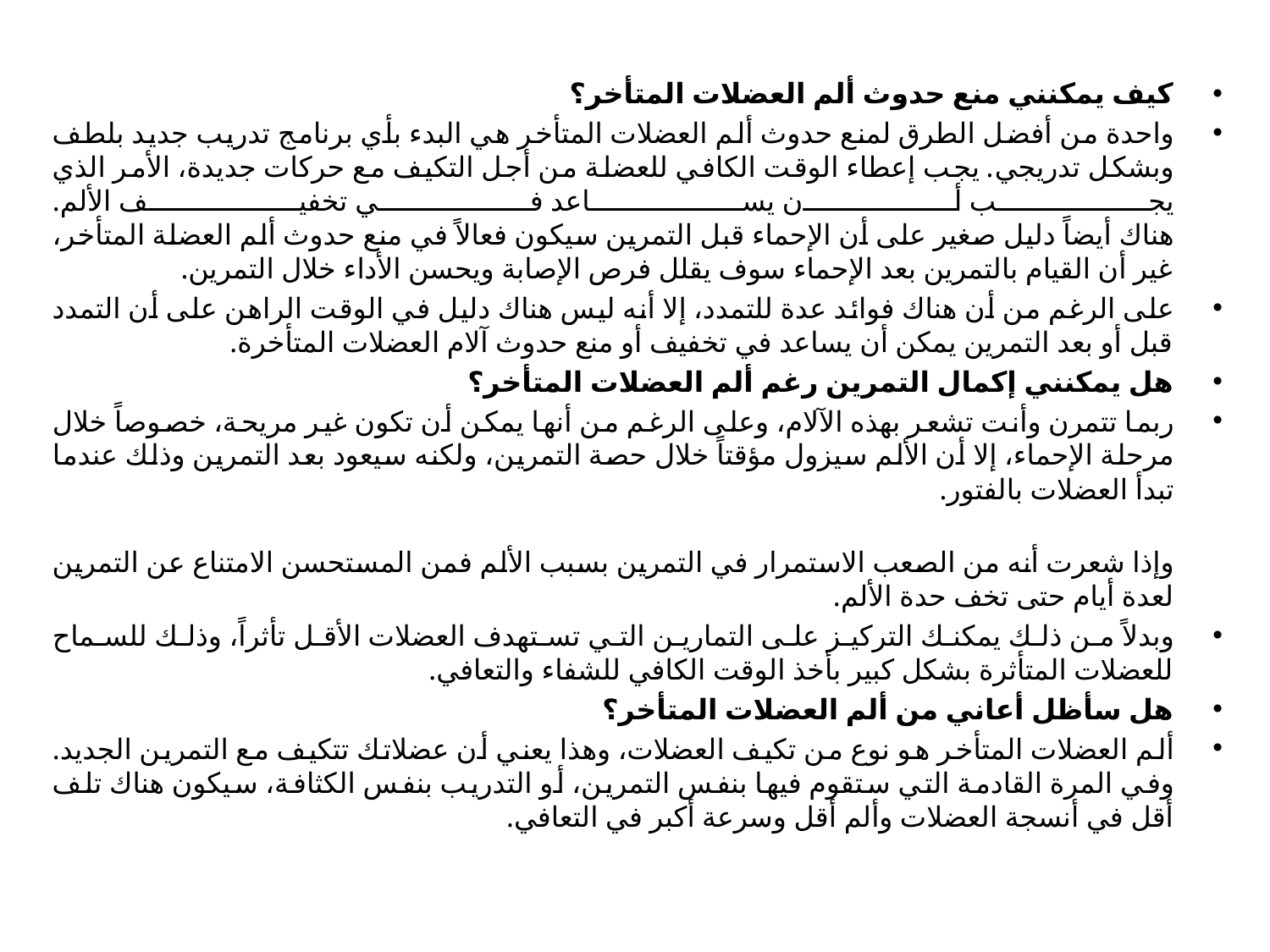

كيف يمكنني منع حدوث ألم العضلات المتأخر؟
واحدة من أفضل الطرق لمنع حدوث ألم العضلات المتأخر هي البدء بأي برنامج تدريب جديد بلطف وبشكل تدريجي. يجب إعطاء الوقت الكافي للعضلة من أجل التكيف مع حركات جديدة، الأمر الذي يجب أن يساعد في تخفيف الألم.
هناك أيضاً دليل صغير على أن الإحماء قبل التمرين سيكون فعالاً في منع حدوث ألم العضلة المتأخر، غير أن القيام بالتمرين بعد الإحماء سوف يقلل فرص الإصابة ويحسن الأداء خلال التمرين.
على الرغم من أن هناك فوائد عدة للتمدد، إلا أنه ليس هناك دليل في الوقت الراهن على أن التمدد قبل أو بعد التمرين يمكن أن يساعد في تخفيف أو منع حدوث آلام العضلات المتأخرة.
هل يمكنني إكمال التمرين رغم ألم العضلات المتأخر؟
ربما تتمرن وأنت تشعر بهذه الآلام، وعلى الرغم من أنها يمكن أن تكون غير مريحة، خصوصاً خلال مرحلة الإحماء، إلا أن الألم سيزول مؤقتاً خلال حصة التمرين، ولكنه سيعود بعد التمرين وذلك عندما تبدأ العضلات بالفتور.
وإذا شعرت أنه من الصعب الاستمرار في التمرين بسبب الألم فمن المستحسن الامتناع عن التمرين لعدة أيام حتى تخف حدة الألم.
وبدلاً من ذلك يمكنك التركيز على التمارين التي تستهدف العضلات الأقل تأثراً، وذلك للسماح للعضلات المتأثرة بشكل كبير بأخذ الوقت الكافي للشفاء والتعافي.
هل سأظل أعاني من ألم العضلات المتأخر؟
ألم العضلات المتأخر هو نوع من تكيف العضلات، وهذا يعني أن عضلاتك تتكيف مع التمرين الجديد. وفي المرة القادمة التي ستقوم فيها بنفس التمرين، أو التدريب بنفس الكثافة، سيكون هناك تلف أقل في أنسجة العضلات وألم أقل وسرعة أكبر في التعافي.